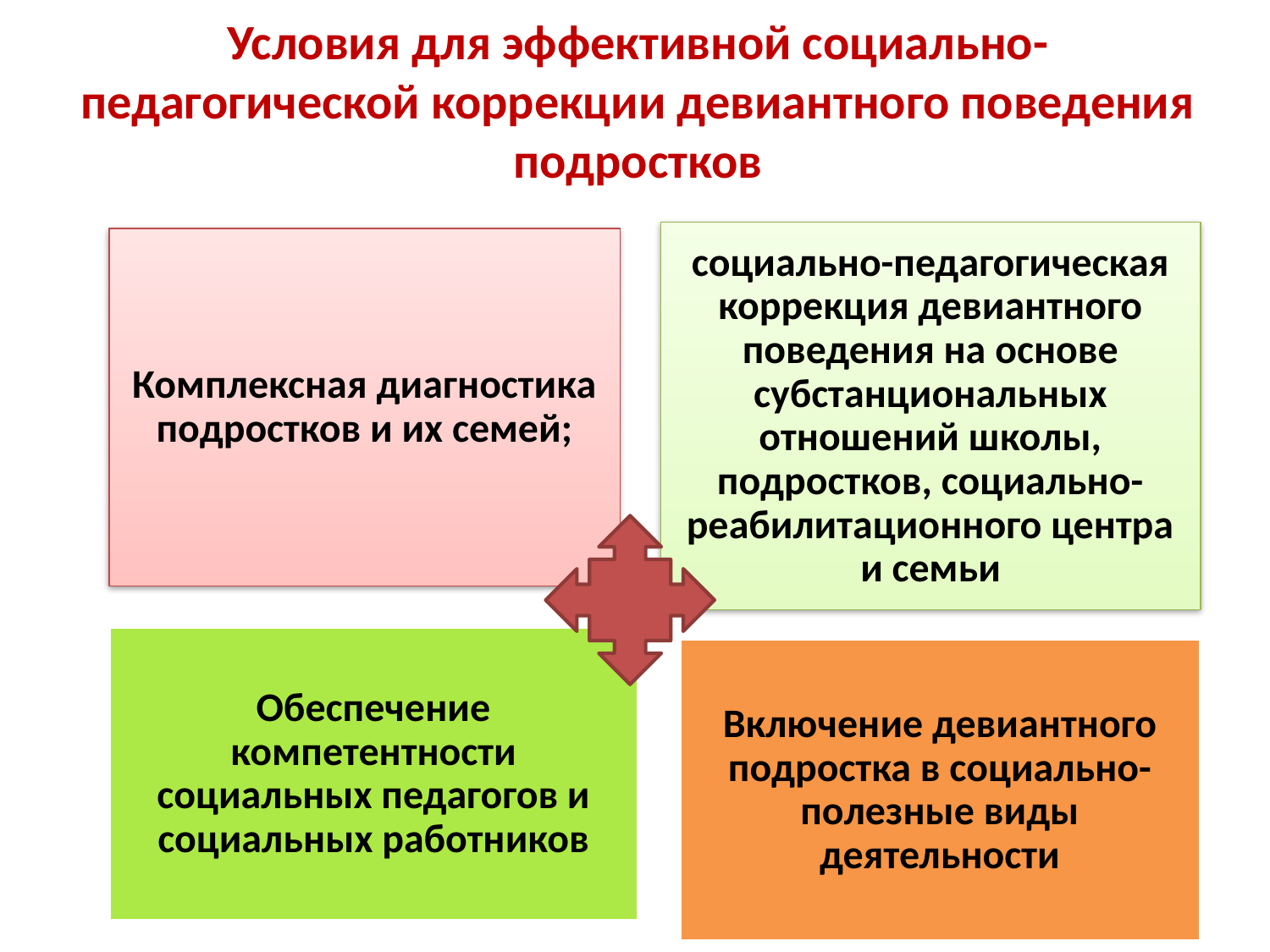

# Условия для эффективной социально-педагогической коррекции девиантного поведения подростков
Комплексная диагностика подростков и их семей;
социально-педагогическая коррекция девиантного поведения на основе субстанциональных отношений школы, подростков, социально-реабилитационного центра и семьи
Обеспечение компетентности социальных педагогов и социальных работников
Включение девиантного подростка в социально-полезные виды деятельности